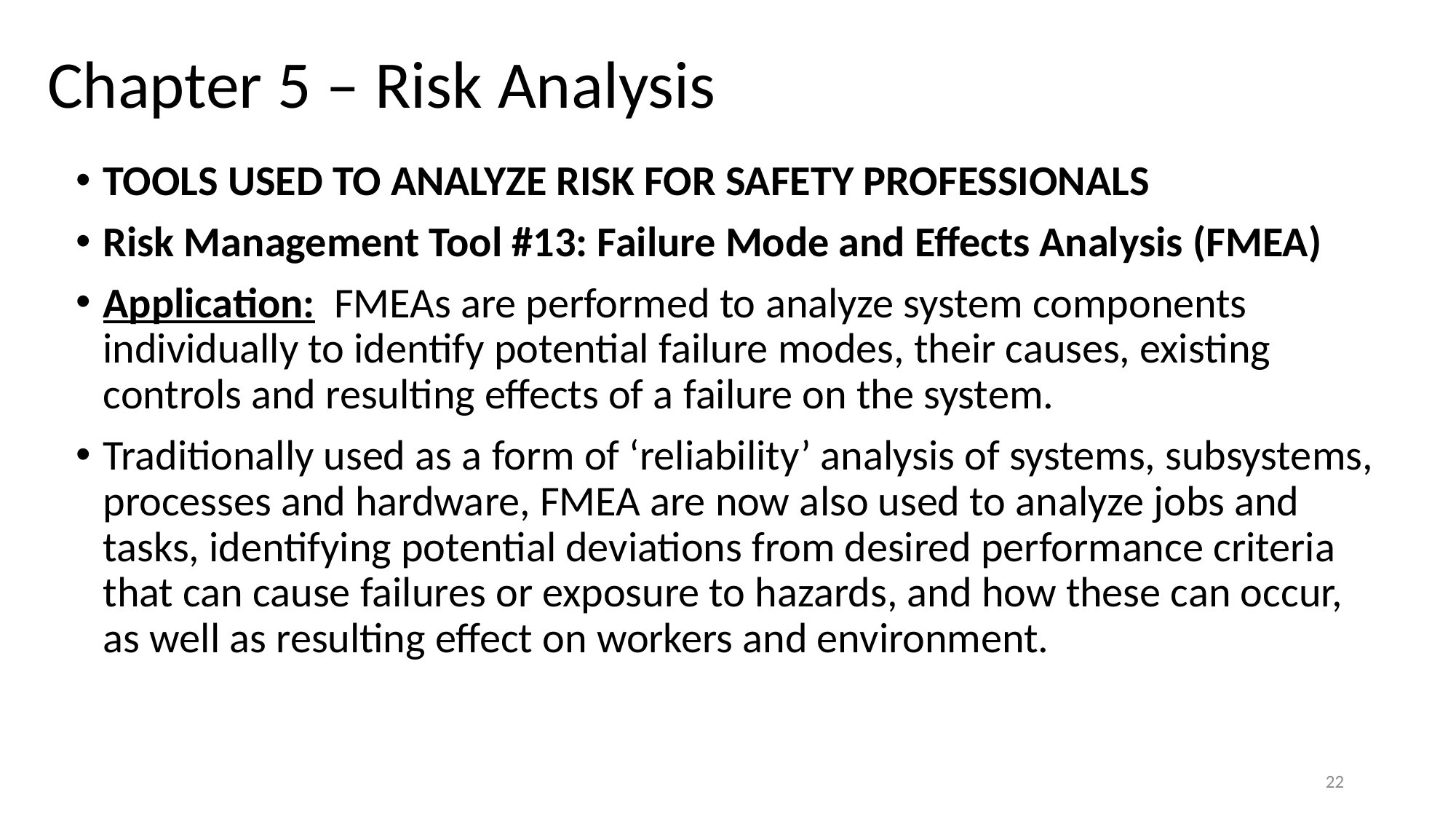

# Chapter 5 – Risk Analysis
TOOLS USED TO ANALYZE RISK FOR SAFETY PROFESSIONALS
Risk Management Tool #13: Failure Mode and Effects Analysis (FMEA)
Application:  FMEAs are performed to analyze system components individually to identify potential failure modes, their causes, existing controls and resulting effects of a failure on the system.
Traditionally used as a form of ‘reliability’ analysis of systems, subsystems, processes and hardware, FMEA are now also used to analyze jobs and tasks, identifying potential deviations from desired performance criteria that can cause failures or exposure to hazards, and how these can occur, as well as resulting effect on workers and environment.
22